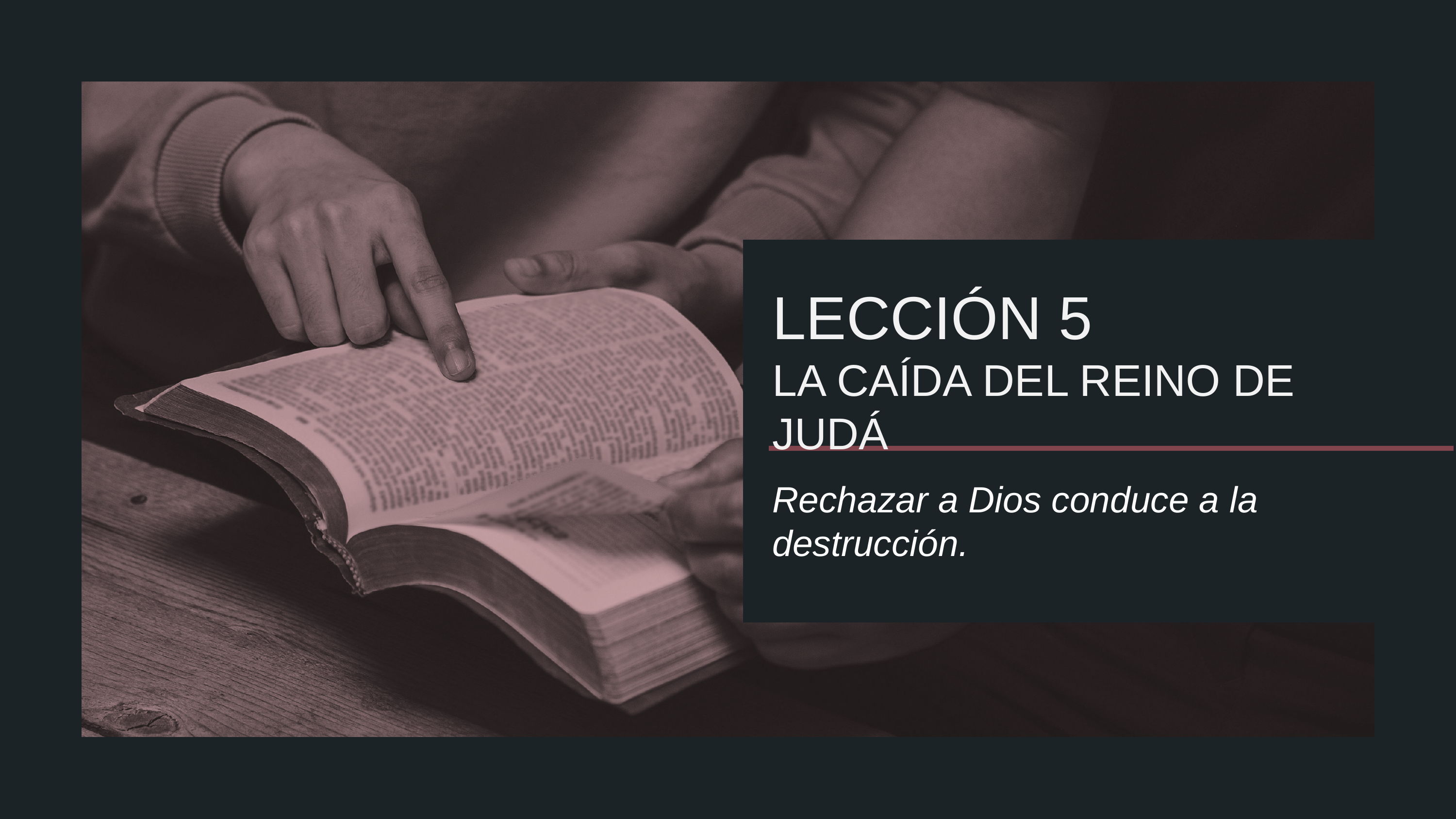

LECCIÓN 5
LA CAÍDA DEL REINO DE JUDÁ
Rechazar a Dios conduce a la destrucción.